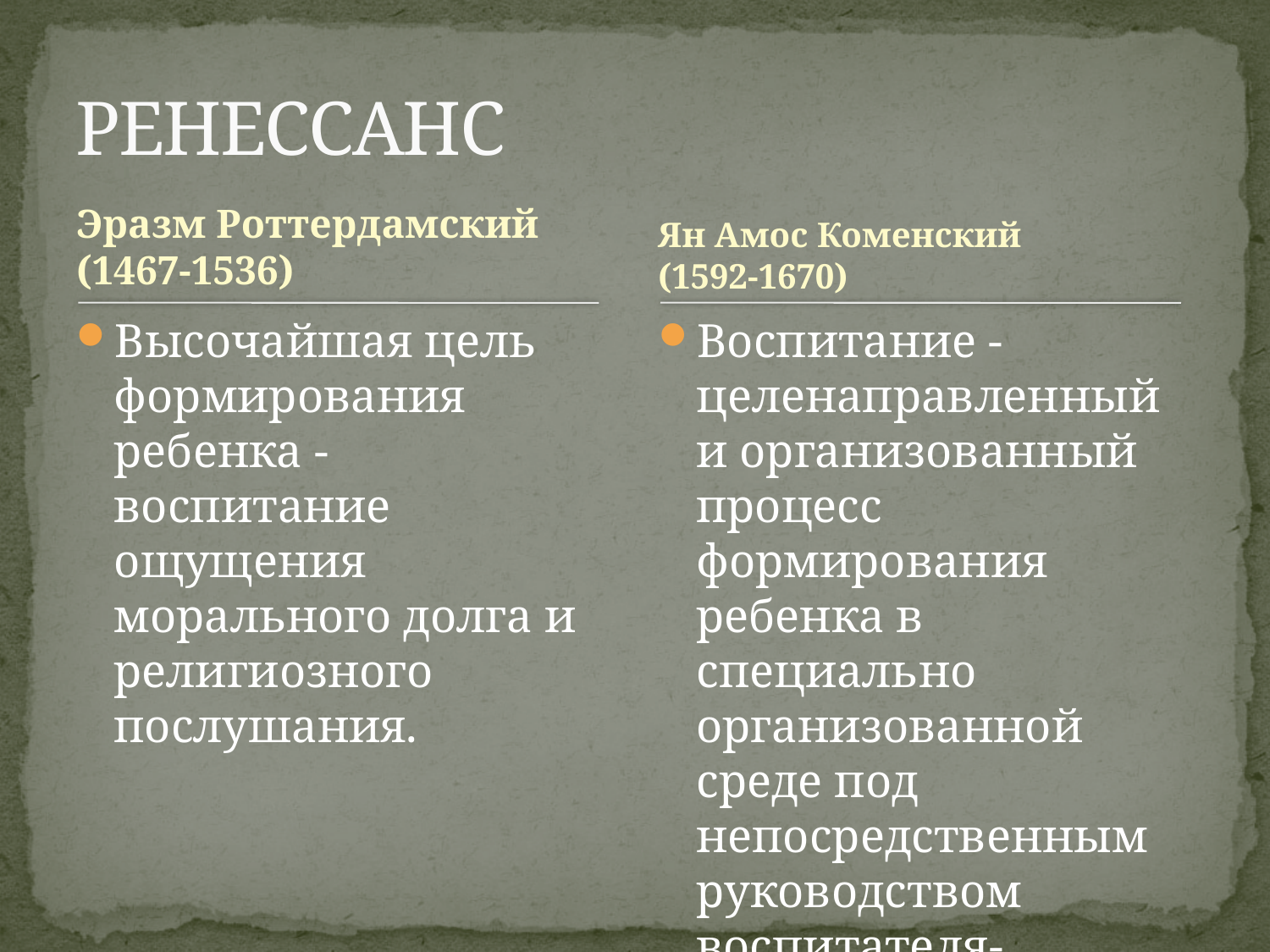

# РЕНЕССАНС

Эразм Роттердамский
(1467-1536)

Ян Амос Коменский
(1592-1670)

Высочайшая цель формирования ребенка - воспитание ощущения морального долга и религиозного послушания.
Воспитание -целенаправленный и организованный процесс  формирования ребенка в специально организованной среде под непосредственным руководством воспитателя-учителя.